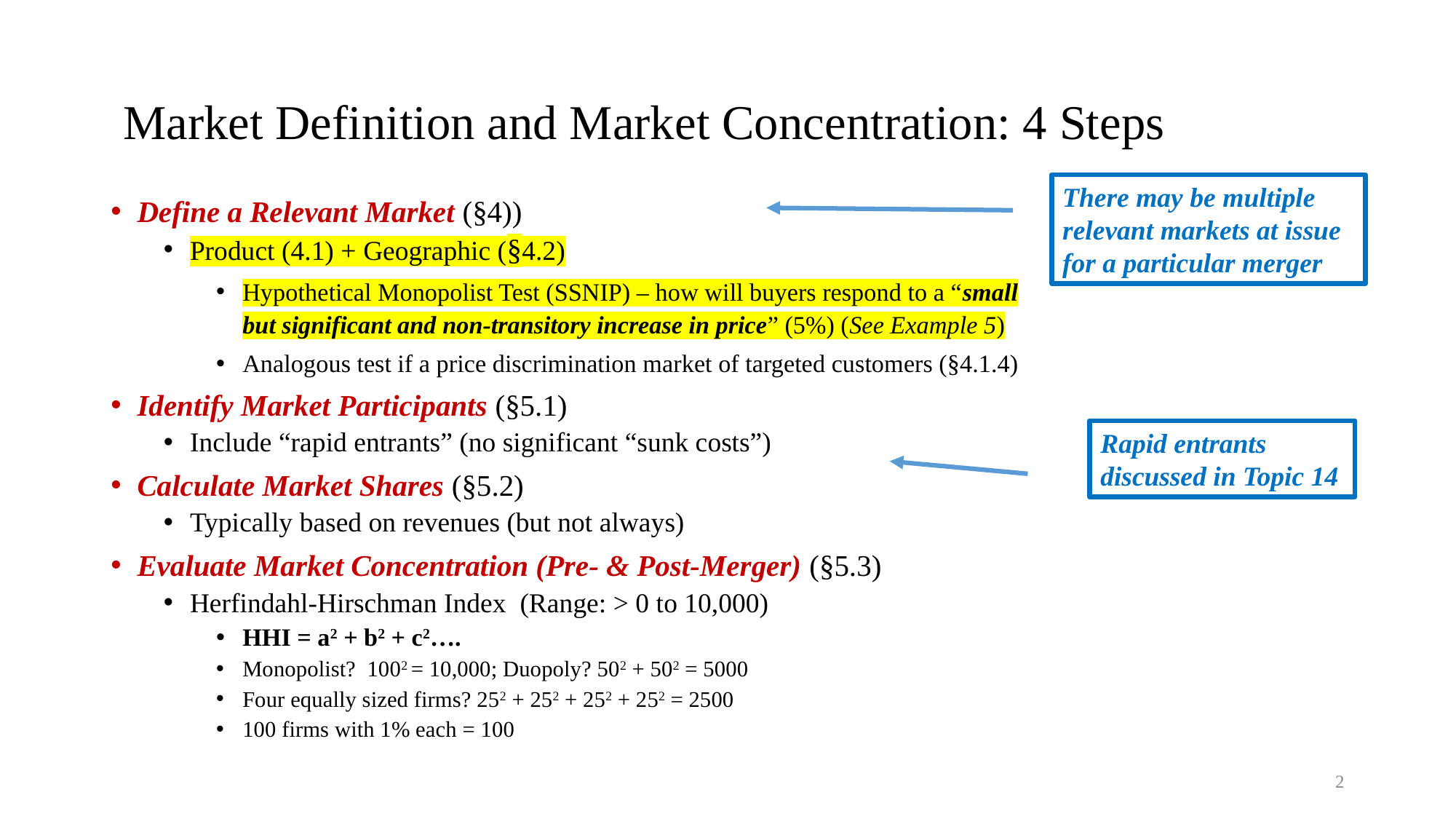

# Market Definition and Market Concentration: 4 Steps

There may be multiple relevant markets at issue for a particular merger
Define a Relevant Market (§4))
Product (4.1) + Geographic (§4.2)
Hypothetical Monopolist Test (SSNIP) – how will buyers respond to a “small but significant and non-transitory increase in price” (5%) (See Example 5)
Analogous test if a price discrimination market of targeted customers (§4.1.4)
Identify Market Participants (§5.1)
Include “rapid entrants” (no significant “sunk costs”)
Calculate Market Shares (§5.2)
Typically based on revenues (but not always)
Evaluate Market Concentration (Pre- & Post-Merger) (§5.3)
Herfindahl-Hirschman Index  (Range: > 0 to 10,000)
HHI = a2 + b2 + c2….
Monopolist?  1002 = 10,000; Duopoly? 502 + 502 = 5000
Four equally sized firms? 252 + 252 + 252 + 252 = 2500
100 firms with 1% each = 100
Rapid entrants discussed in Topic 14
2